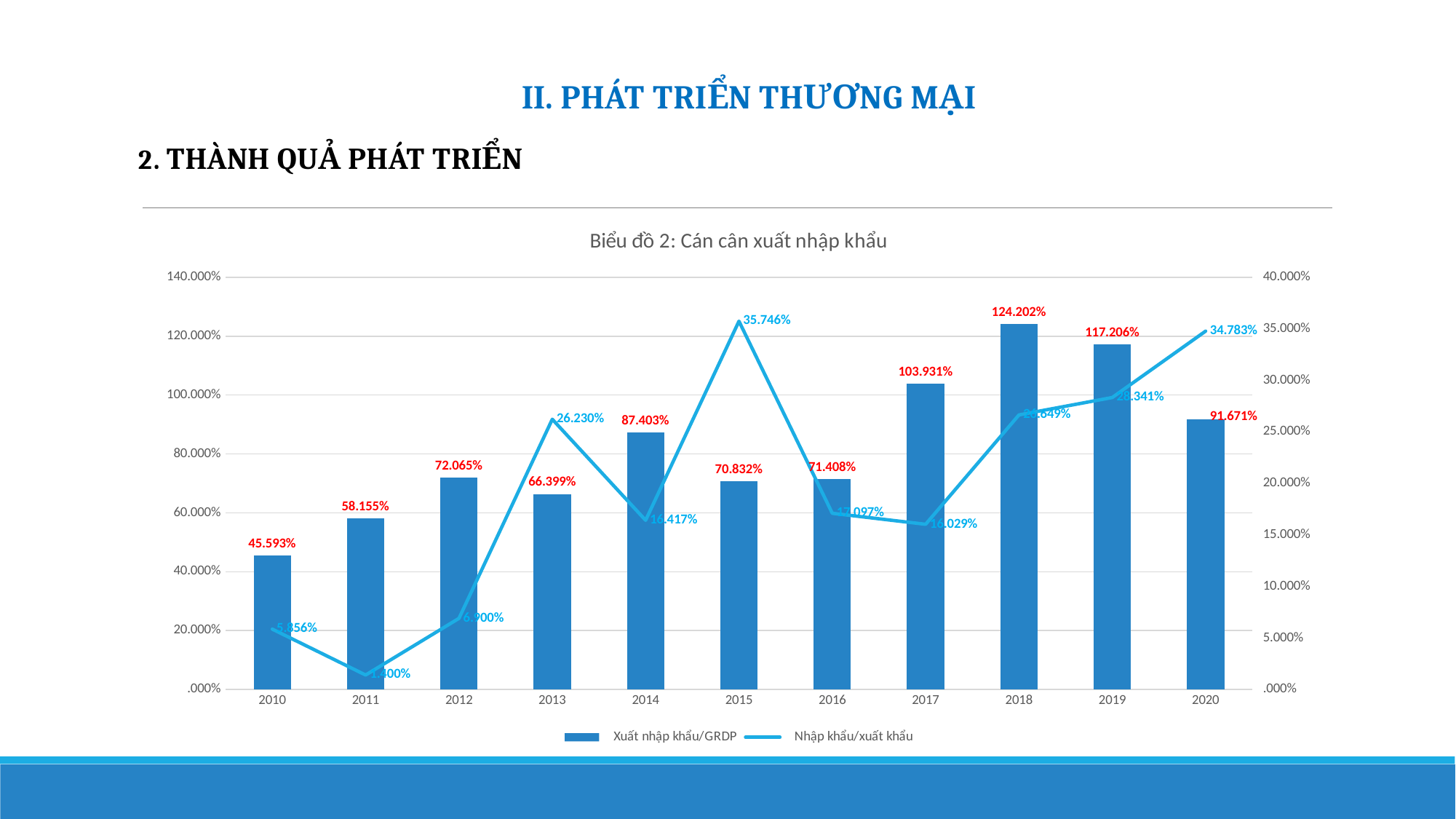

II. PHÁT TRIỂN THƯƠNG MẠI
2. THÀNH QUẢ PHÁT TRIỂN

### Chart: Biểu đồ 2: Cán cân xuất nhập khẩu

| Category |    Xuất nhập khẩu/GRDP |    Nhập khẩu/xuất khẩu |
|---|---|---|
| 2010 | 0.45592724331636675 | 0.05856486108334999 |
| 2011 | 0.5815511347584843 | 0.014003356797514967 |
| 2012 | 0.7206479149170157 | 0.06900020491421546 |
| 2013 | 0.6639868200272548 | 0.2622954396683395 |
| 2014 | 0.8740277829303612 | 0.1641661199691948 |
| 2015 | 0.7083188726672591 | 0.35746383068708476 |
| 2016 | 0.7140817761656341 | 0.17097369987636044 |
| 2017 | 1.039308672380881 | 0.16028985507246377 |
| 2018 | 1.2420172814888668 | 0.26648841354723707 |
| 2019 | 1.1720609302810296 | 0.28340807174887894 |
| 2020 | 0.91670501216145 | 0.34782608695652173 |